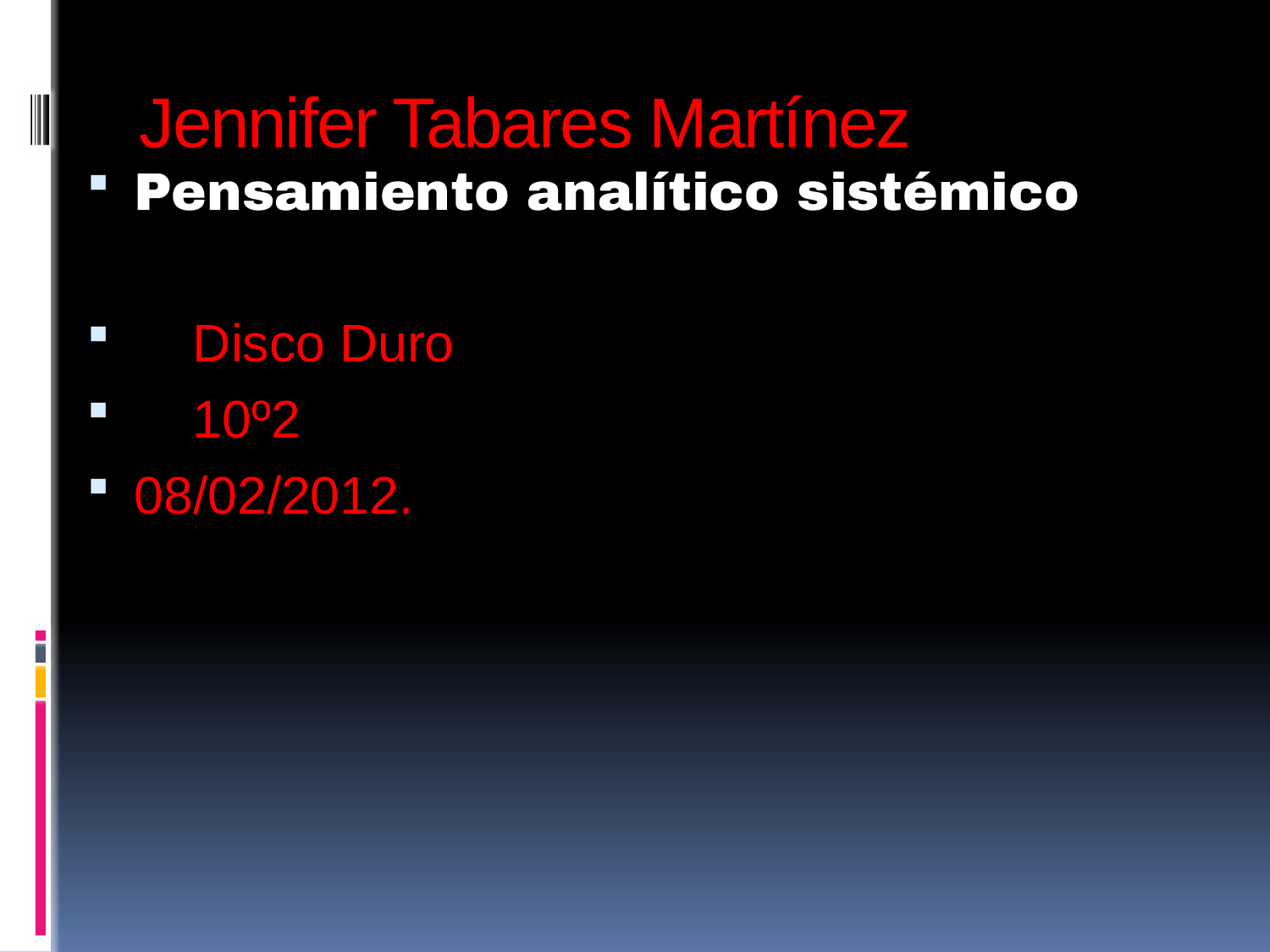

Pensamiento analítico sistémico

    Disco Duro
    10º2
08/02/2012.
# Jennifer Tabares Martínez